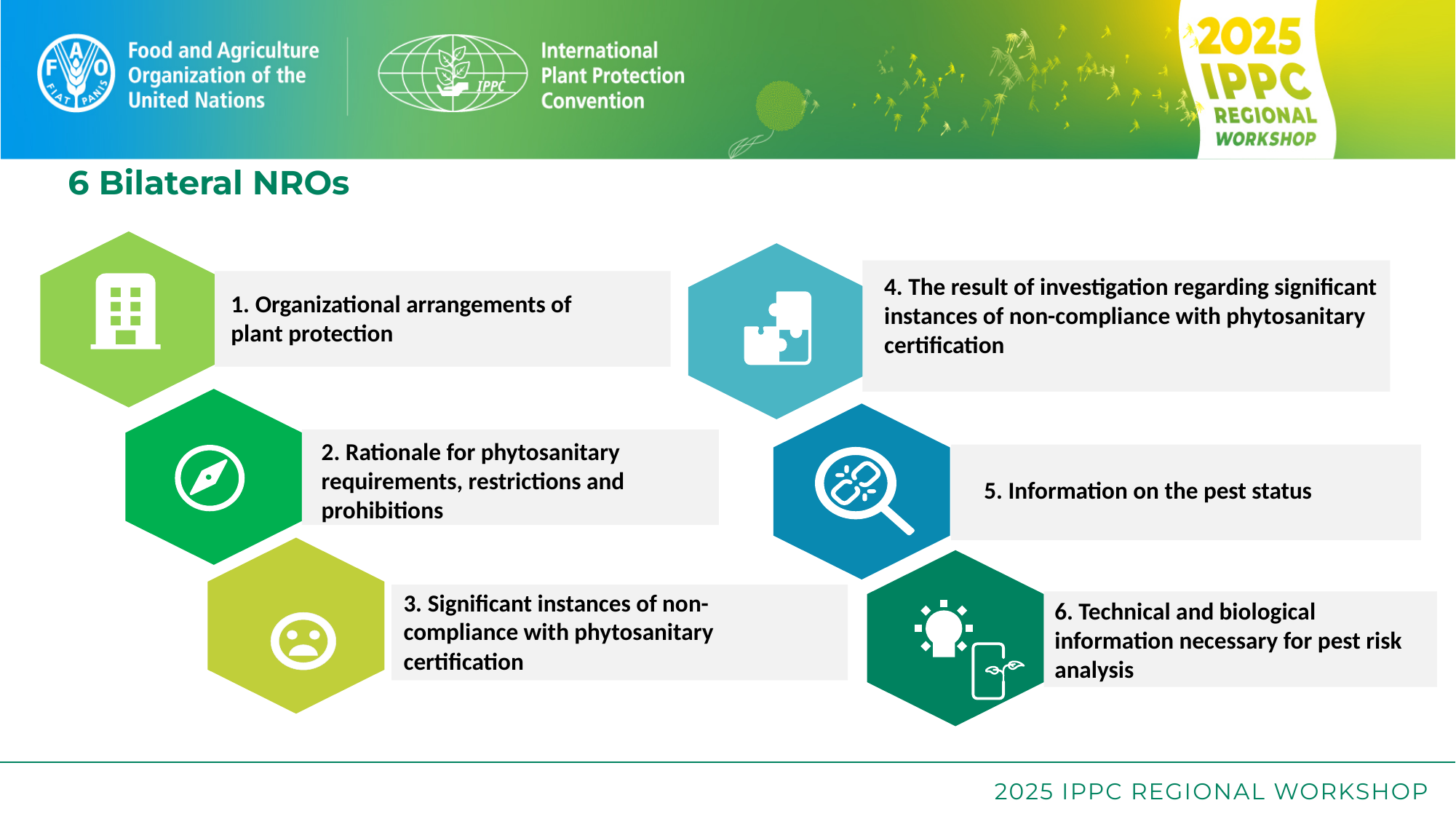

# 6 Bilateral NROs

4. The result of investigation regarding significant instances of non-compliance with phytosanitary certification

1. Organizational arrangements of plant protection

2. Rationale for phytosanitary requirements, restrictions and prohibitions

5. Information on the pest status

3. Significant instances of non-compliance with phytosanitary certification

6. Technical and biological information necessary for pest risk analysis